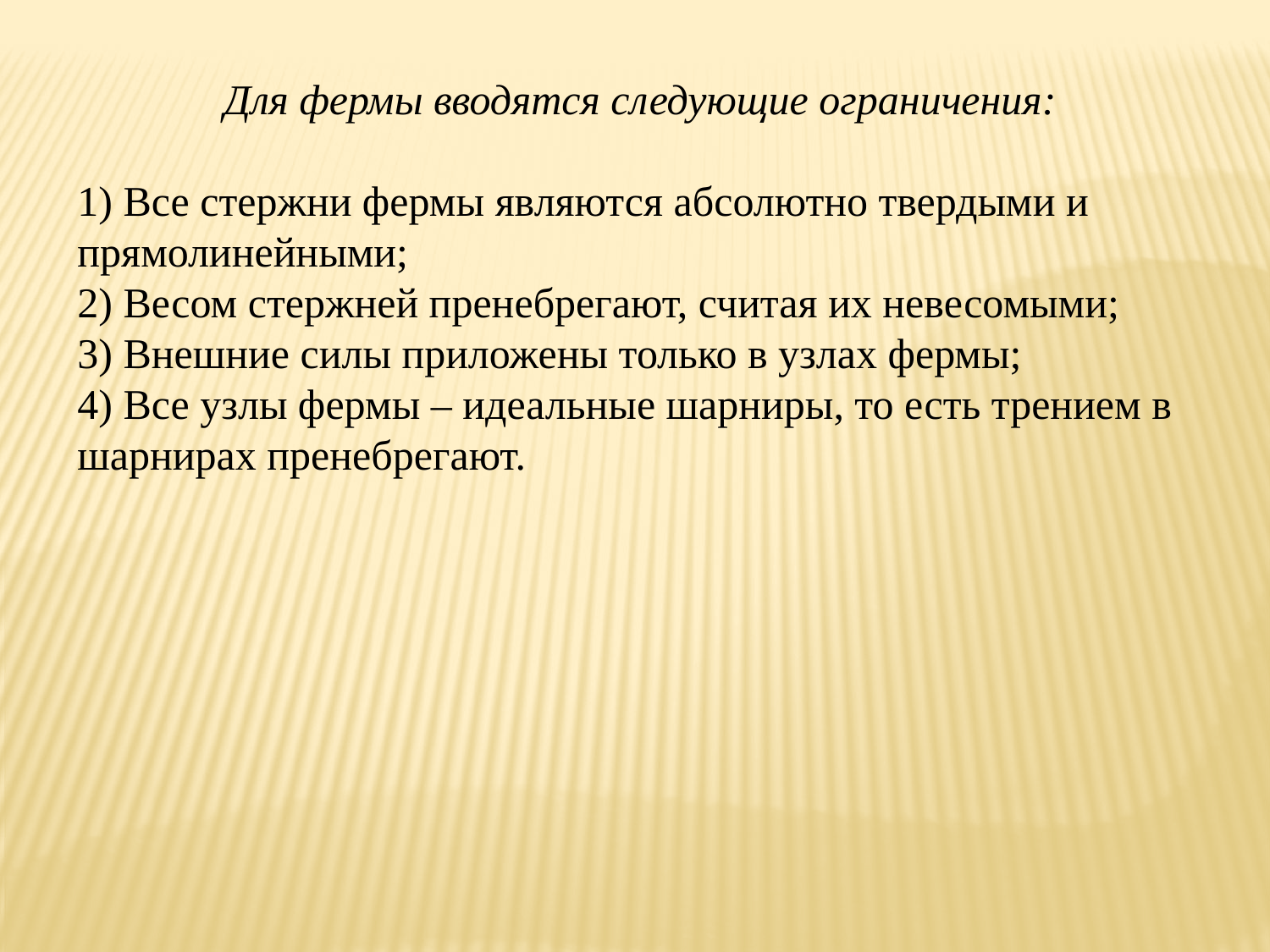

Для фермы вводятся следующие ограничения:

1) Все стержни фермы являются абсолютно твердыми и прямолинейными;
2) Весом стержней пренебрегают, считая их невесомыми;
3) Внешние силы приложены только в узлах фермы;
4) Все узлы фермы – идеальные шарниры, то есть трением в шарнирах пренебрегают.